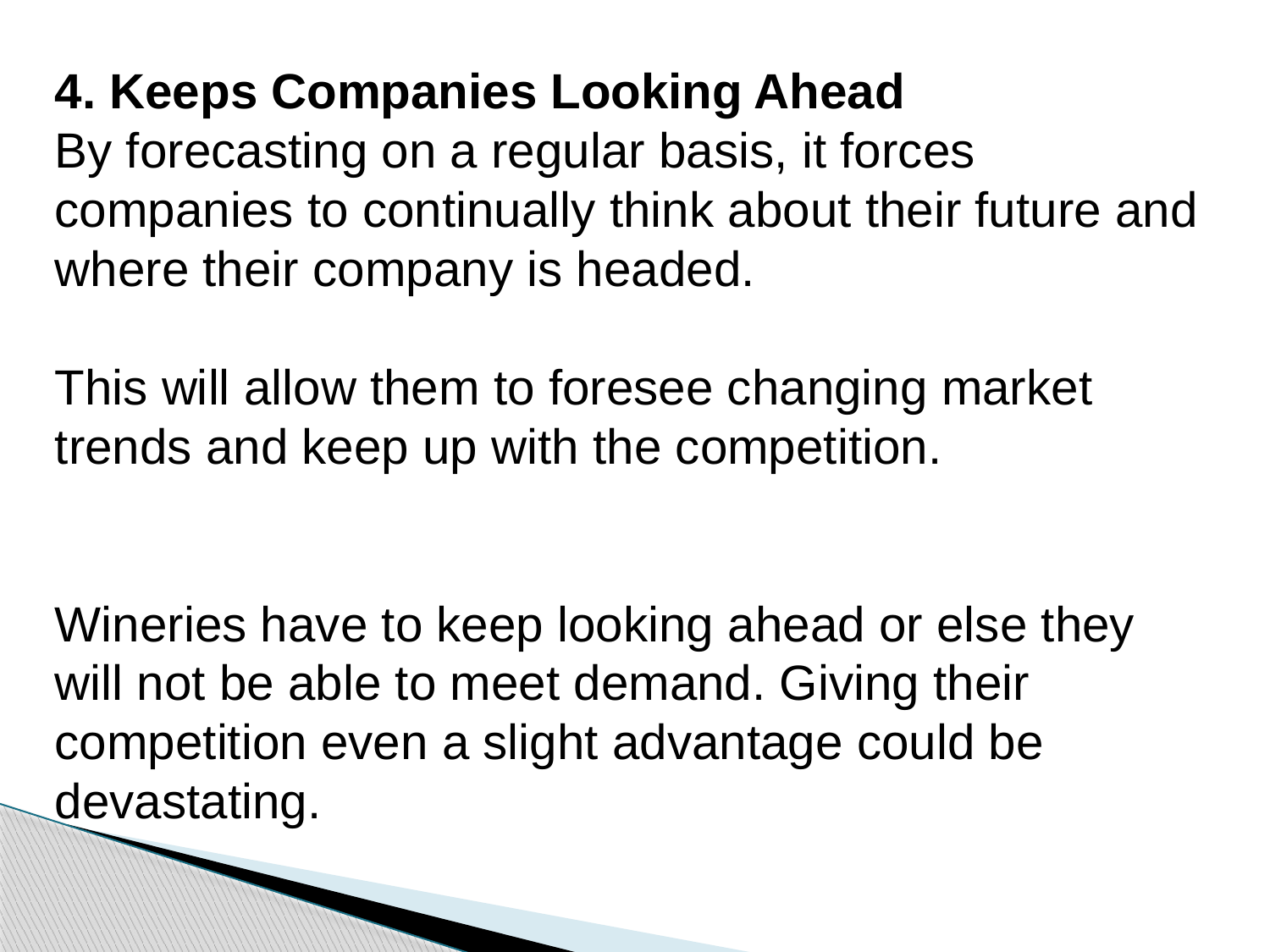

4. Keeps Companies Looking Ahead
By forecasting on a regular basis, it forces companies to continually think about their future and where their company is headed.

This will allow them to foresee changing market trends and keep up with the competition.

Wineries have to keep looking ahead or else they will not be able to meet demand. Giving their competition even a slight advantage could be devastating.